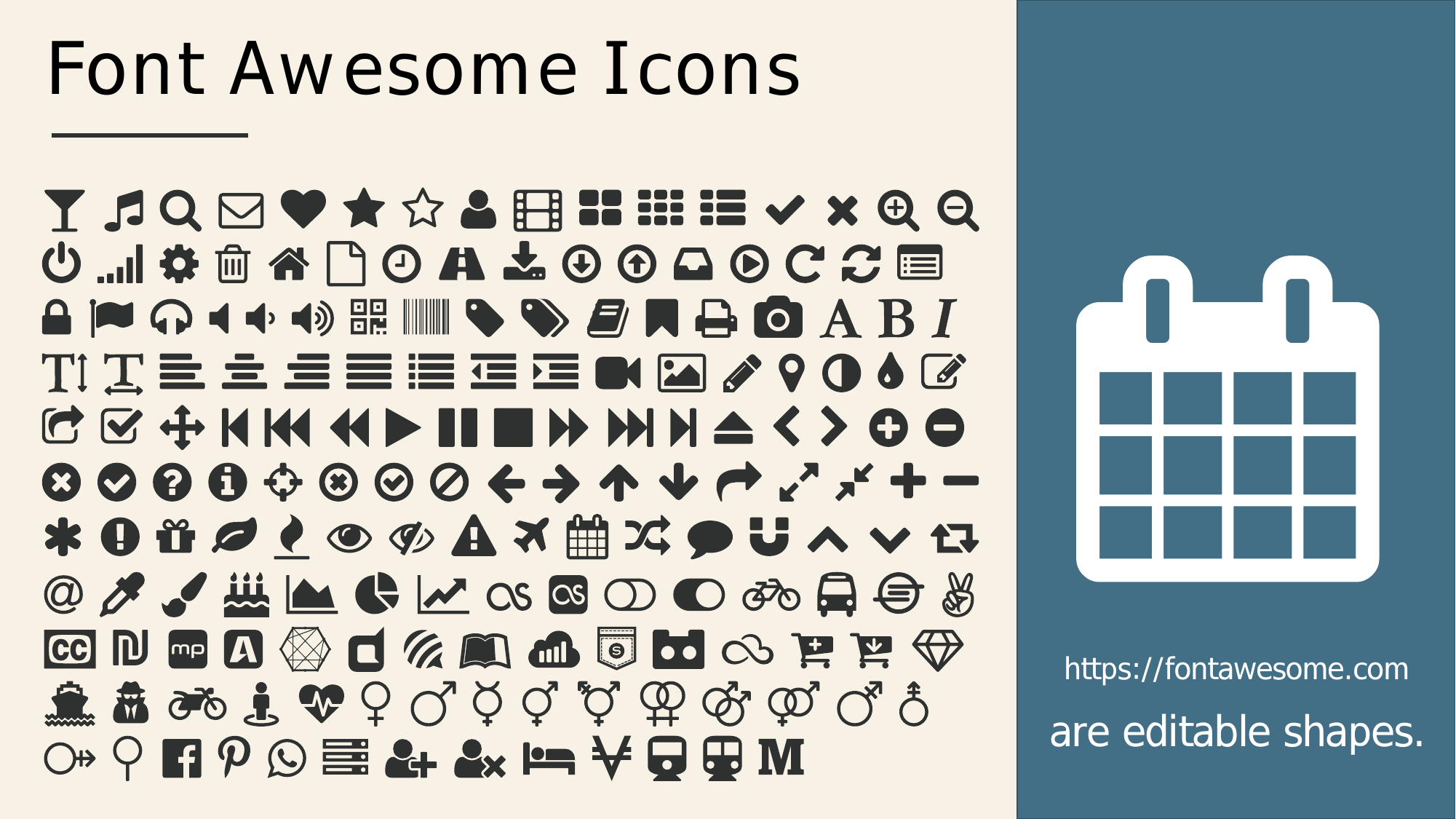

Font Awesome Icons

https://fontawesome.com

are editable shapes.